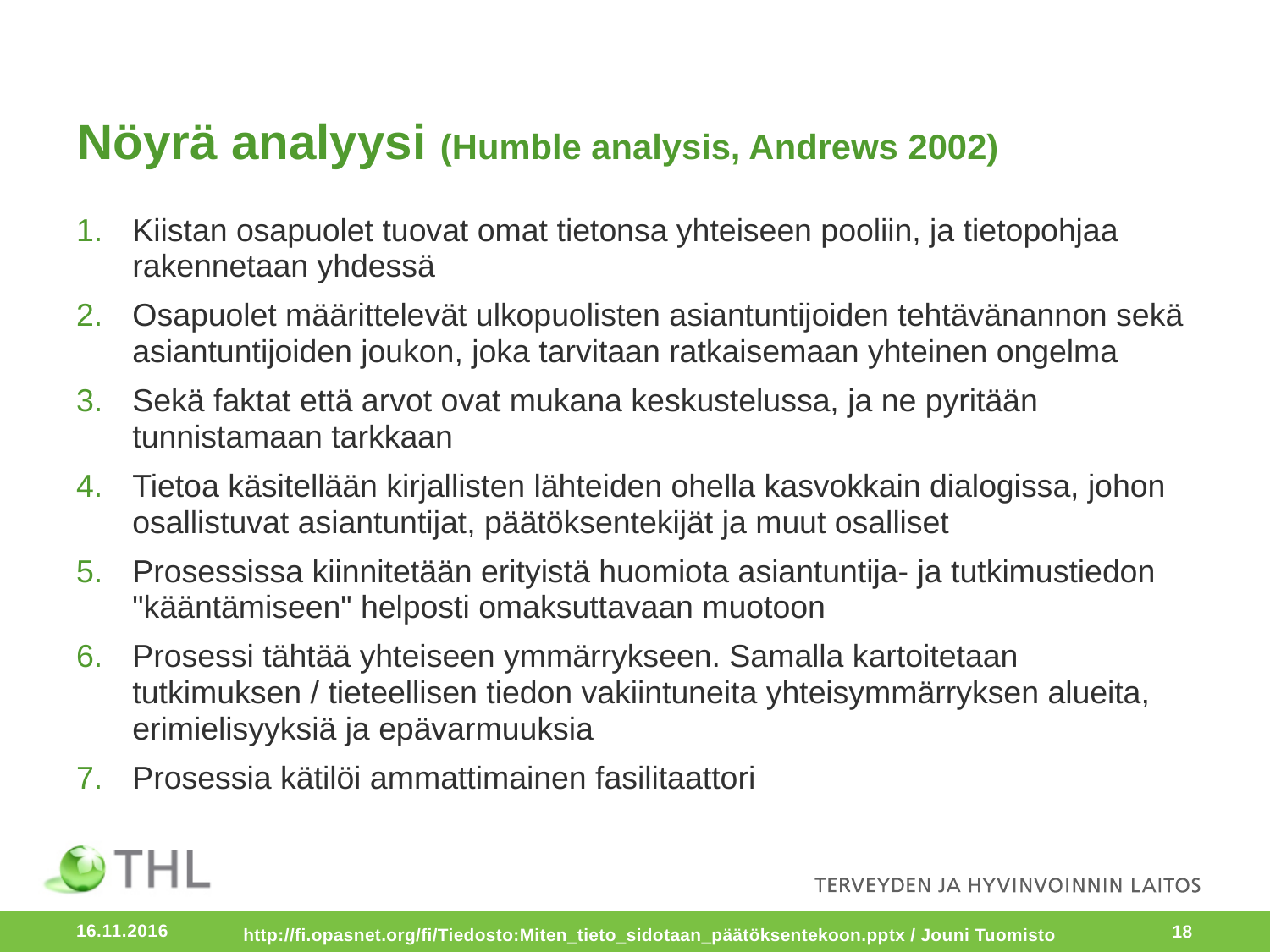

# Nöyrä analyysi (Humble analysis, Andrews 2002)
Kiistan osapuolet tuovat omat tietonsa yhteiseen pooliin, ja tietopohjaa rakennetaan yhdessä
Osapuolet määrittelevät ulkopuolisten asiantuntijoiden tehtävänannon sekä asiantuntijoiden joukon, joka tarvitaan ratkaisemaan yhteinen ongelma
Sekä faktat että arvot ovat mukana keskustelussa, ja ne pyritään tunnistamaan tarkkaan
Tietoa käsitellään kirjallisten lähteiden ohella kasvokkain dialogissa, johon osallistuvat asiantuntijat, päätöksentekijät ja muut osalliset
Prosessissa kiinnitetään erityistä huomiota asiantuntija- ja tutkimustiedon "kääntämiseen" helposti omaksuttavaan muotoon
Prosessi tähtää yhteiseen ymmärrykseen. Samalla kartoitetaan tutkimuksen / tieteellisen tiedon vakiintuneita yhteisymmärryksen alueita, erimielisyyksiä ja epävarmuuksia
Prosessia kätilöi ammattimainen fasilitaattori
16.11.2016
http://fi.opasnet.org/fi/Tiedosto:Miten_tieto_sidotaan_päätöksentekoon.pptx / Jouni Tuomisto
18